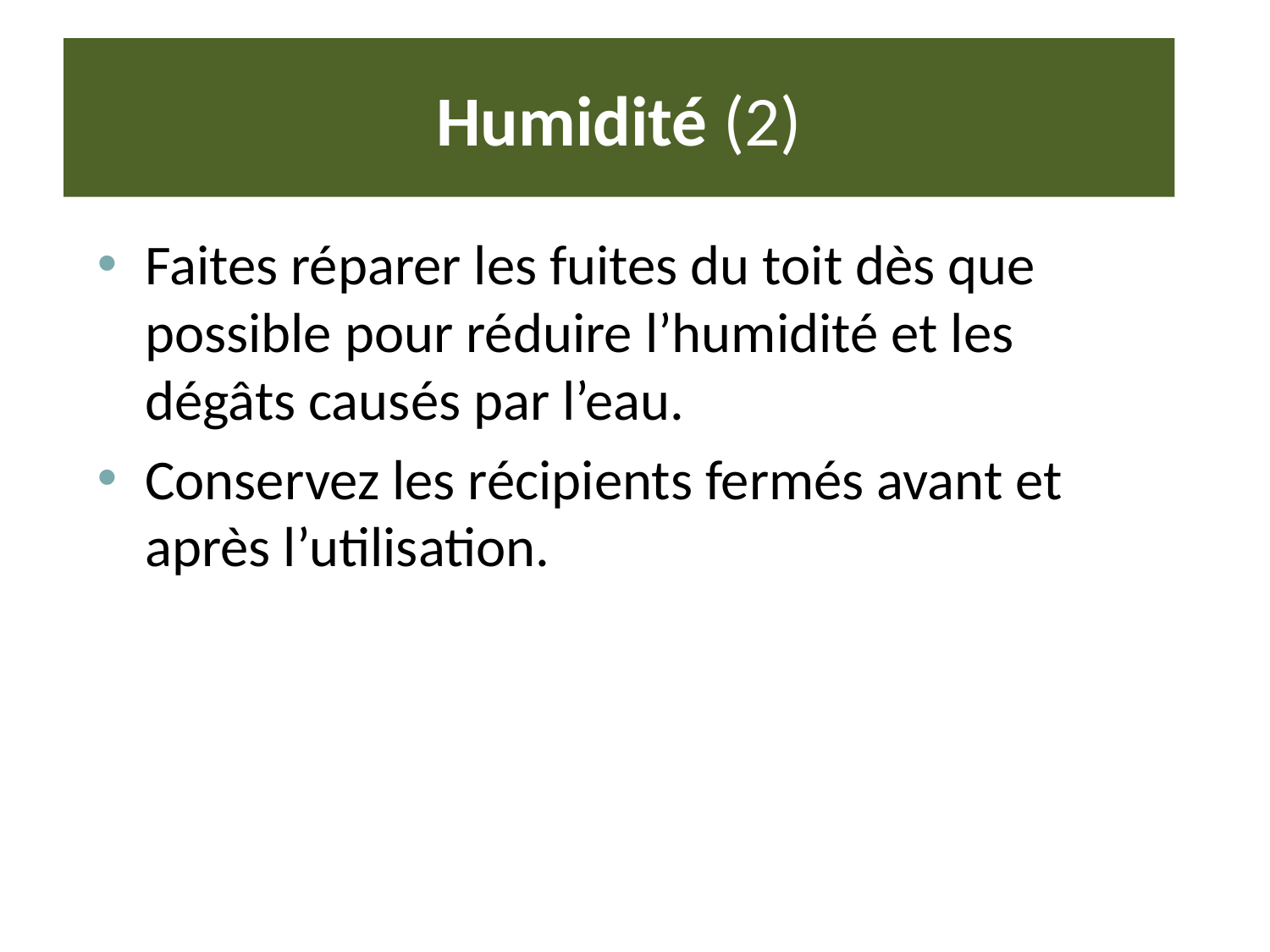

# Humidité (2)
Faites réparer les fuites du toit dès que possible pour réduire l’humidité et les dégâts causés par l’eau.
Conservez les récipients fermés avant et après l’utilisation.